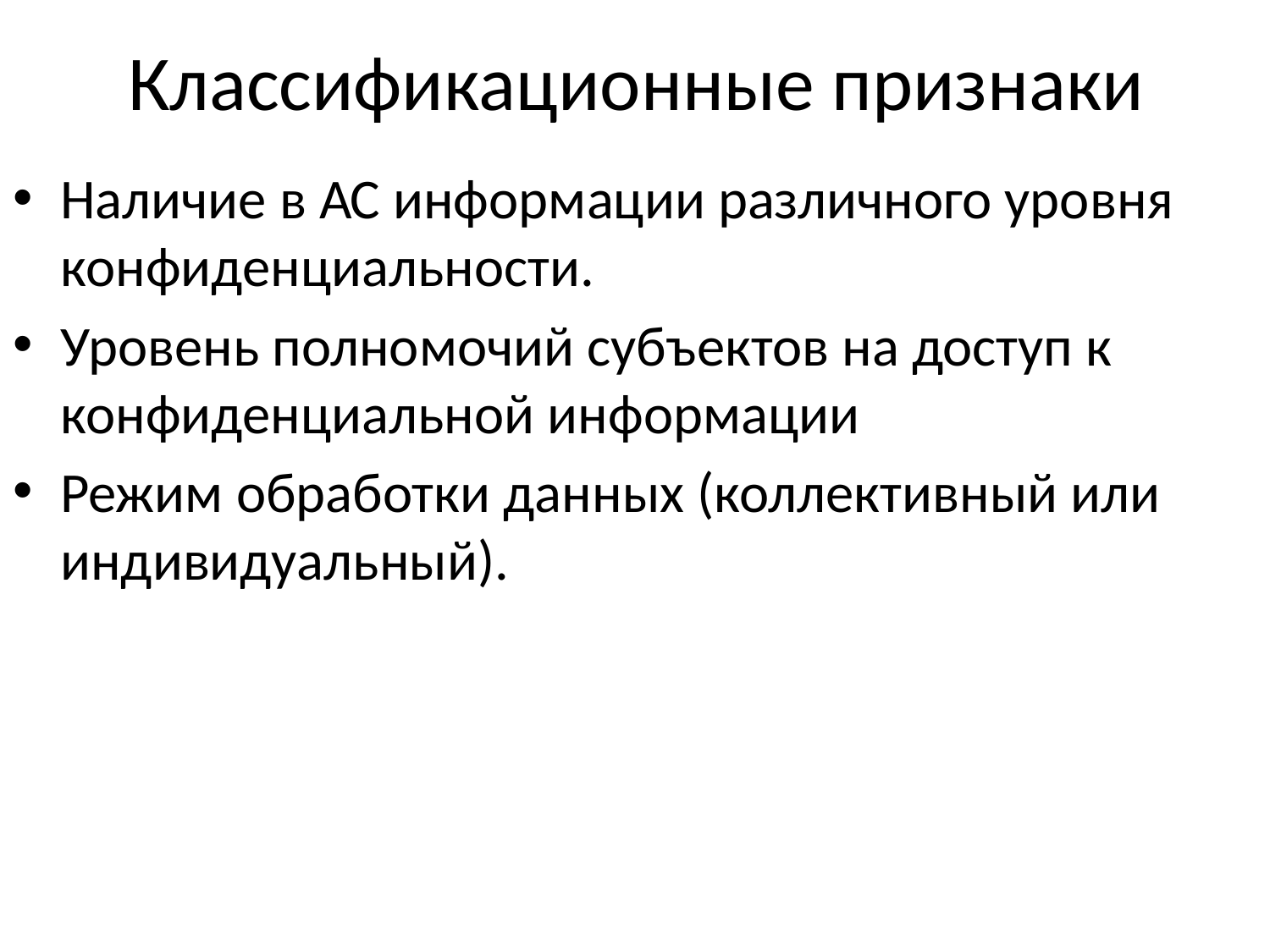

# Классификационные признаки
Наличие в АС информации различного уровня конфиденциальности.
Уровень полномочий субъектов на доступ к конфиденциальной информации
Режим обработки данных (коллективный или индивидуальный).